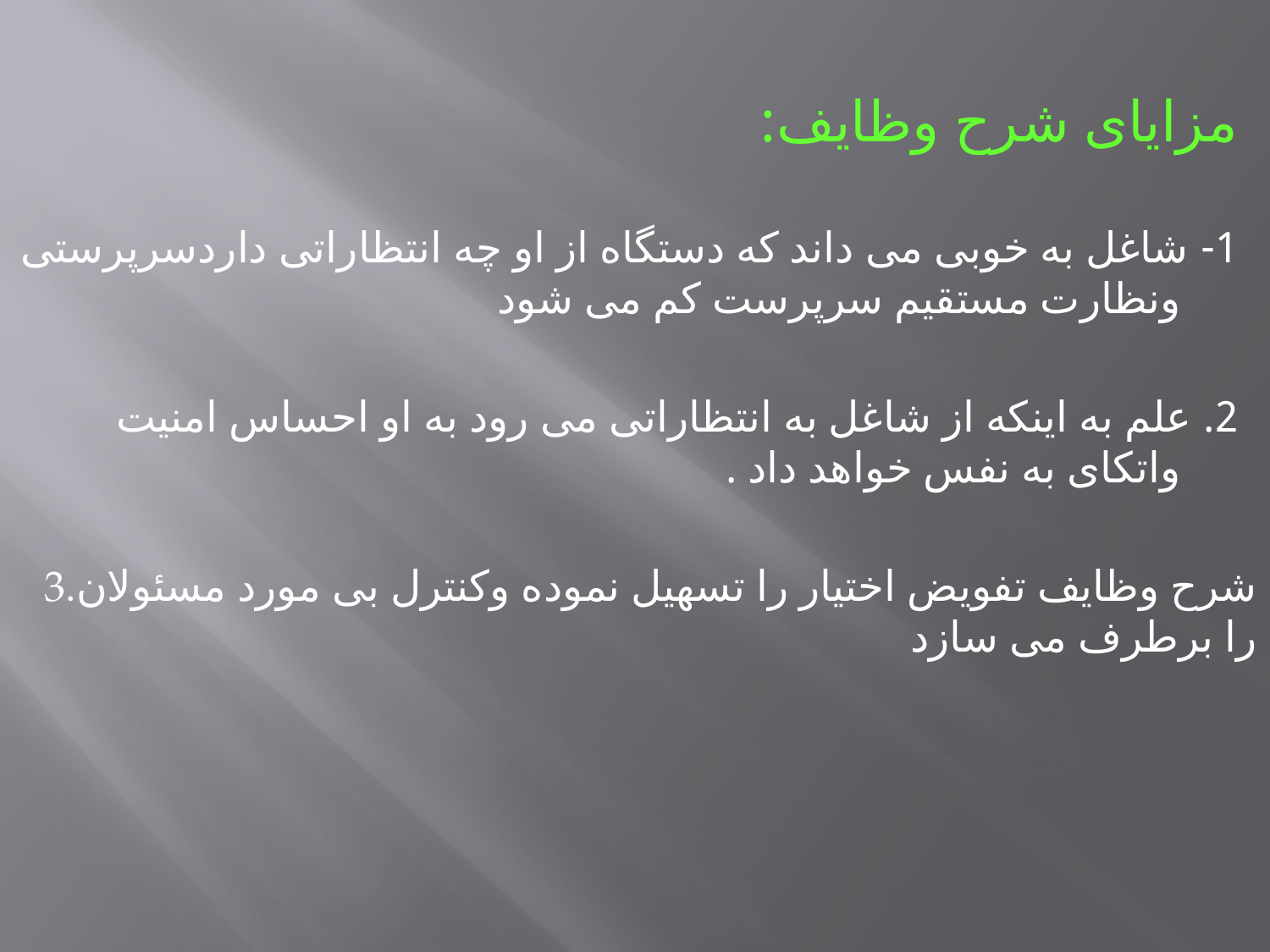

مزایای شرح وظایف:

1- شاغل به خوبی می داند که دستگاه از او چه انتظاراتی داردسرپرستی ونظارت مستقیم سرپرست کم می شود

2. علم به اینکه از شاغل به انتظاراتی می رود به او احساس امنیت واتکای به نفس خواهد داد .

3.شرح وظایف تفویض اختیار را تسهیل نموده وکنترل بی مورد مسئولان را برطرف می سازد